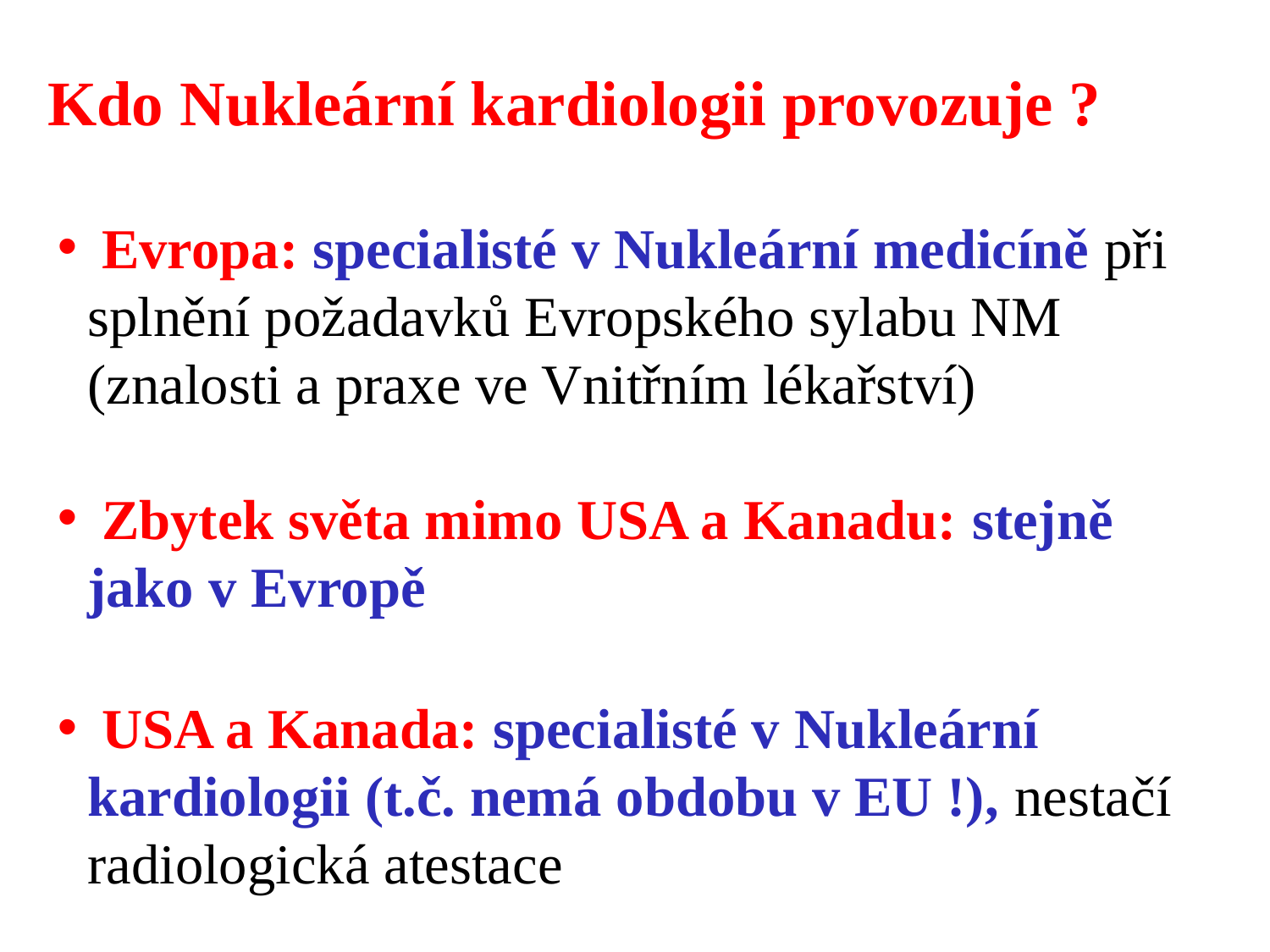

Kdo Nukleární kardiologii provozuje ?
 Evropa: specialisté v Nukleární medicíně při splnění požadavků Evropského sylabu NM (znalosti a praxe ve Vnitřním lékařství)

 Zbytek světa mimo USA a Kanadu: stejně jako v Evropě
 USA a Kanada: specialisté v Nukleární kardiologii (t.č. nemá obdobu v EU !), nestačí radiologická atestace